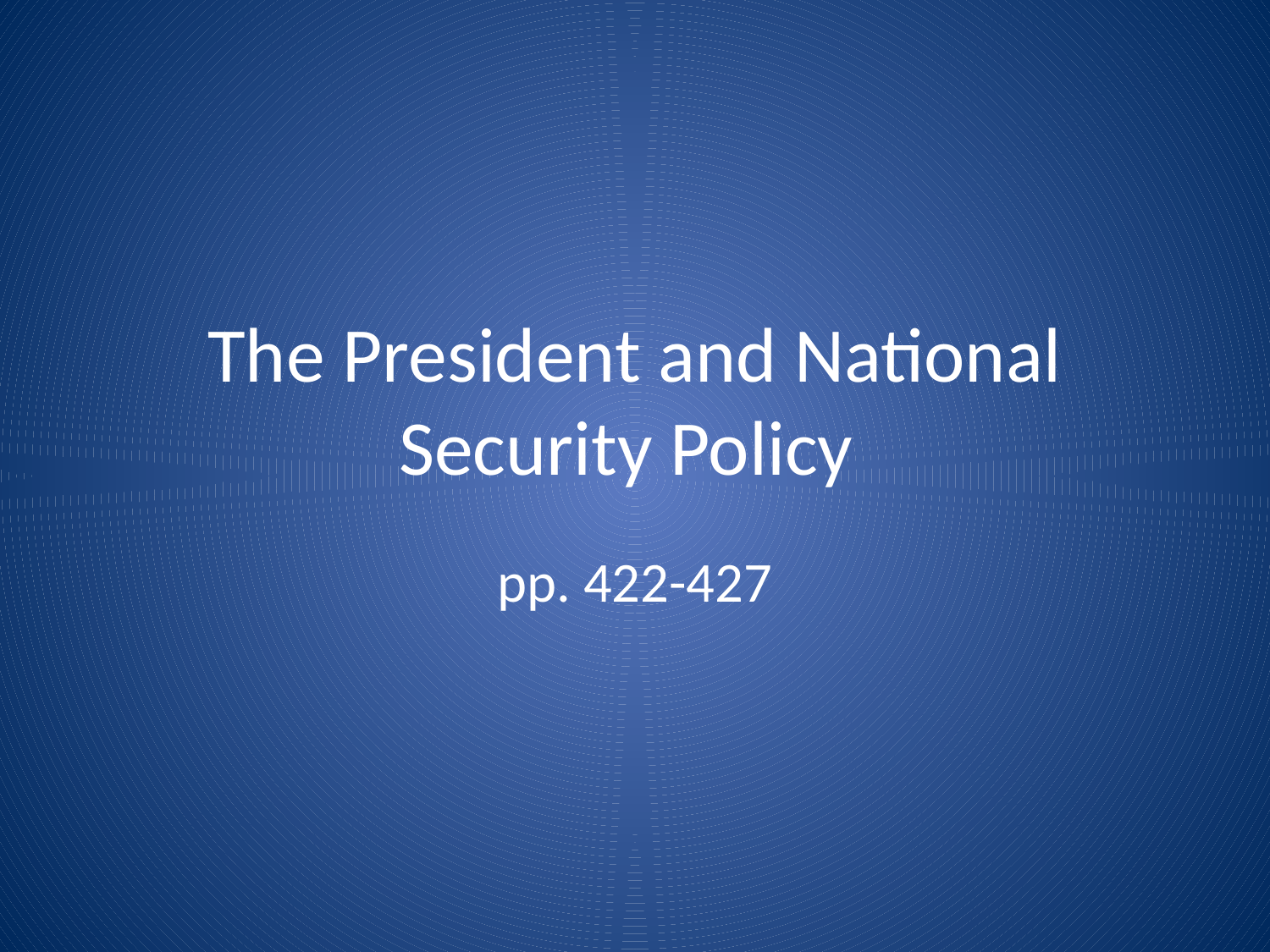

# The President and National Security Policy
pp. 422-427